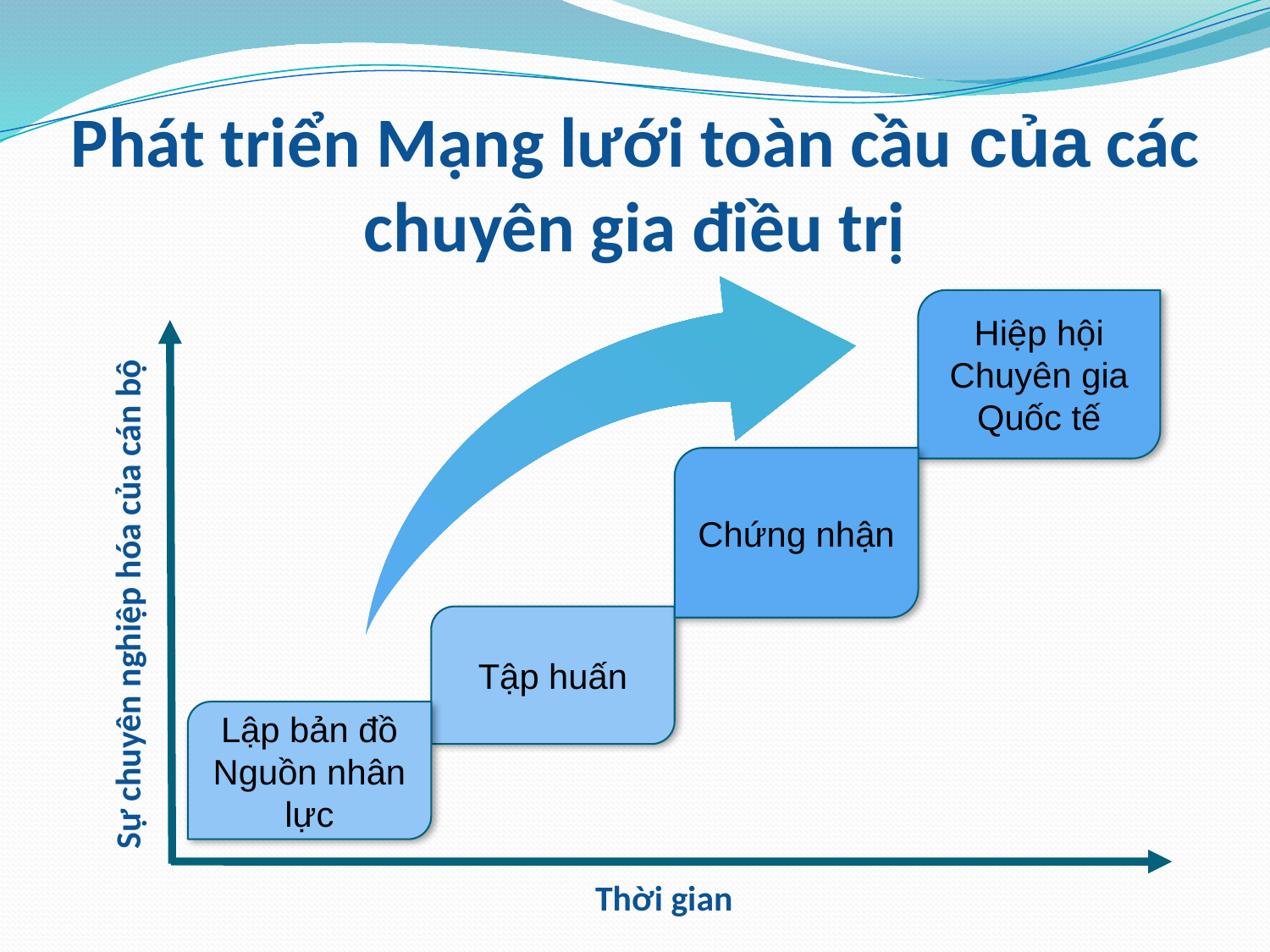

# Phát triển Mạng lưới toàn cầu của các chuyên gia điều trị

Hiệp hội Chuyên gia Quốc tế

Chứng nhận
Sự chuyên nghiệp hóa của cán bộ
Tập huấn
Lập bản đồ Nguồn nhân lực

Thời gian